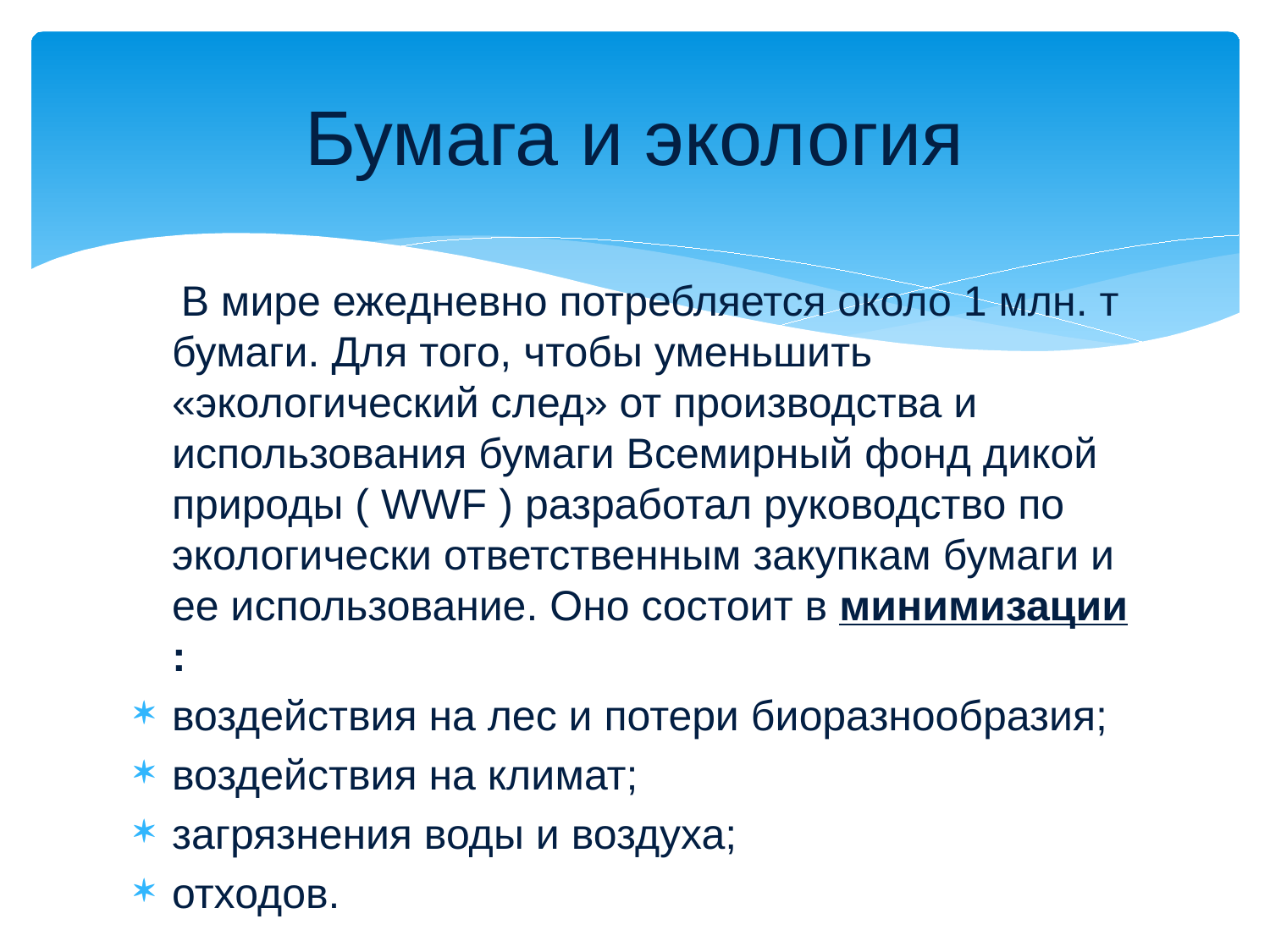

# Бумага и экология
    В мире ежедневно потребляется около 1 млн. т бумаги. Для того, чтобы уменьшить «экологический след» от производства и использования бумаги Всемирный фонд дикой природы ( WWF ) разработал руководство по экологически ответственным закупкам бумаги и ее использование. Оно состоит в минимизации :
воздействия на лес и потери биоразнообразия;
воздействия на климат;
загрязнения воды и воздуха;
отходов.